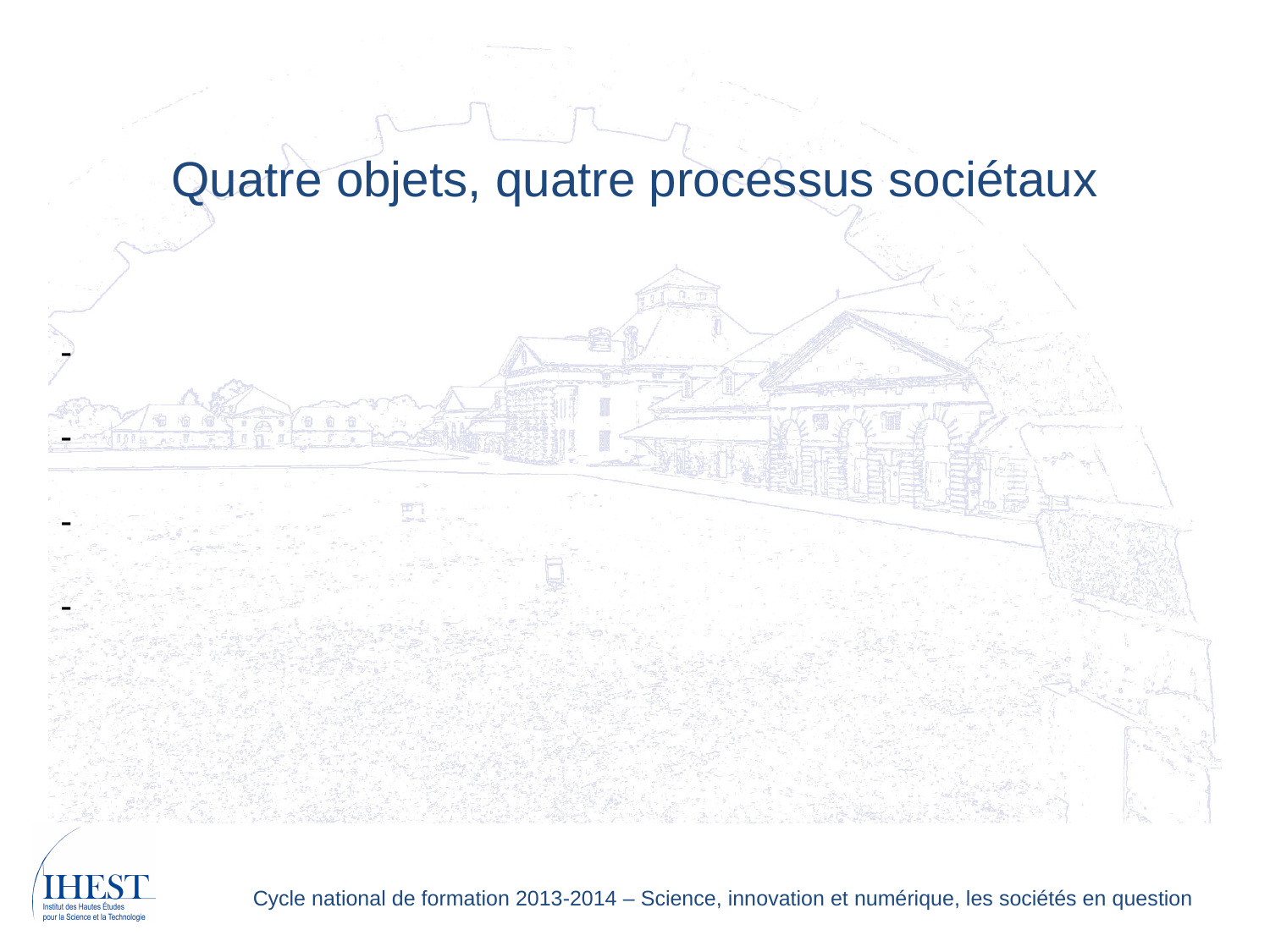

Quatre objets, quatre processus sociétaux
-
-
-
-